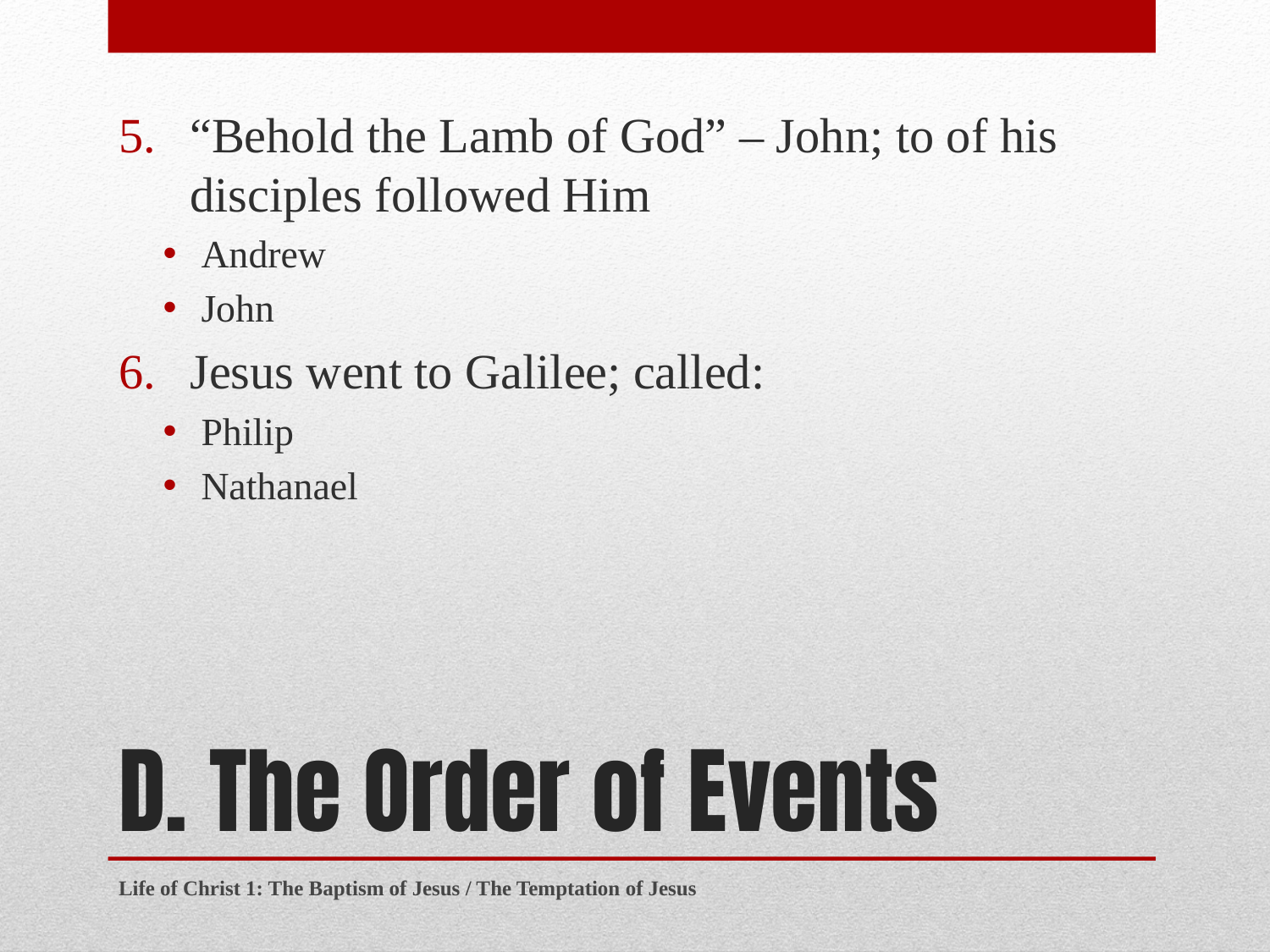

“Behold the Lamb of God” – John; to of his disciples followed Him
Andrew
John
Jesus went to Galilee; called:
Philip
Nathanael

# D. The Order of Events
Life of Christ 1: The Baptism of Jesus / The Temptation of Jesus